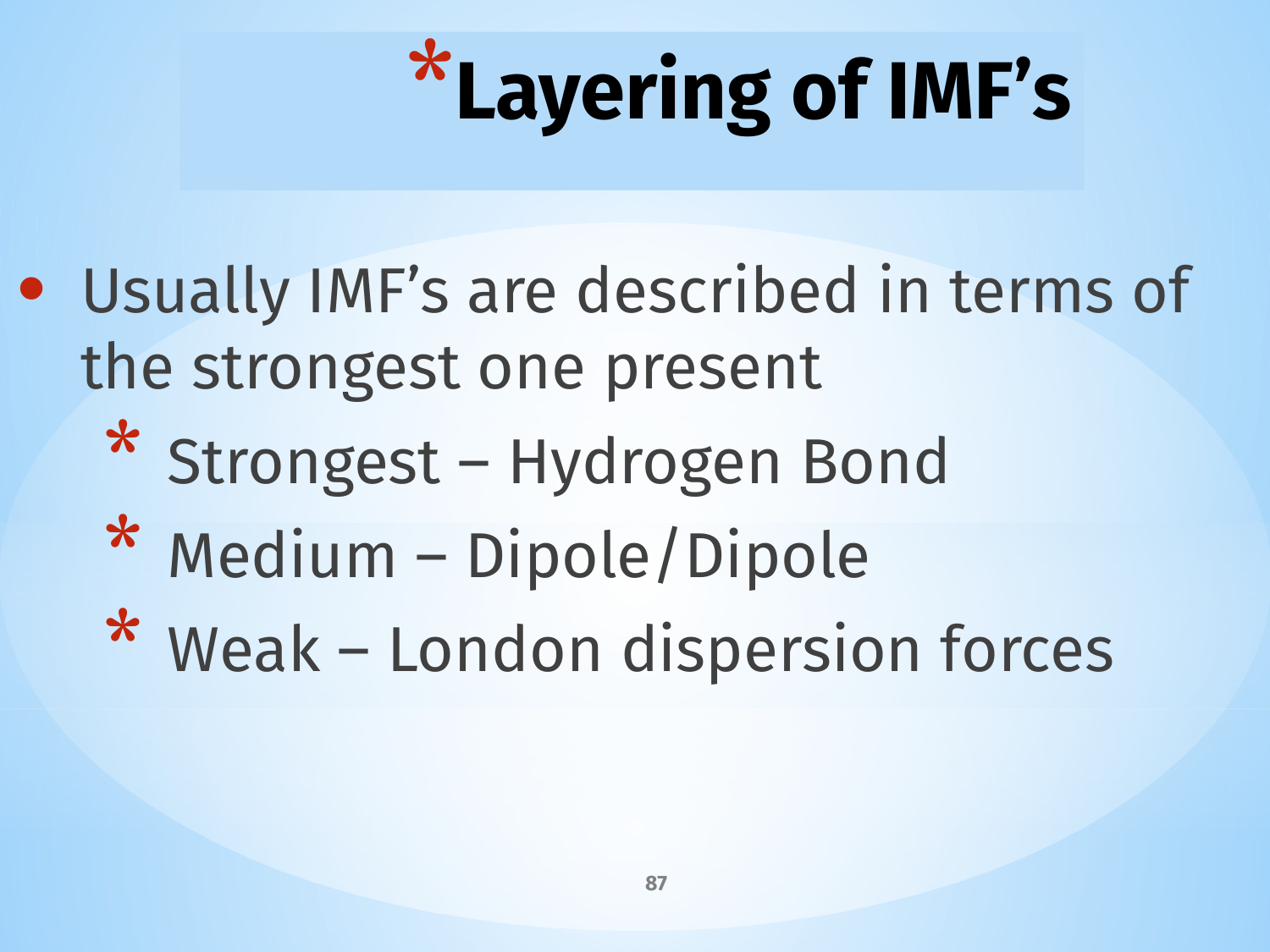

# Layering of IMF’s
Usually IMF’s are described in terms of the strongest one present
Strongest – Hydrogen Bond
Medium – Dipole/Dipole
Weak – London dispersion forces
87